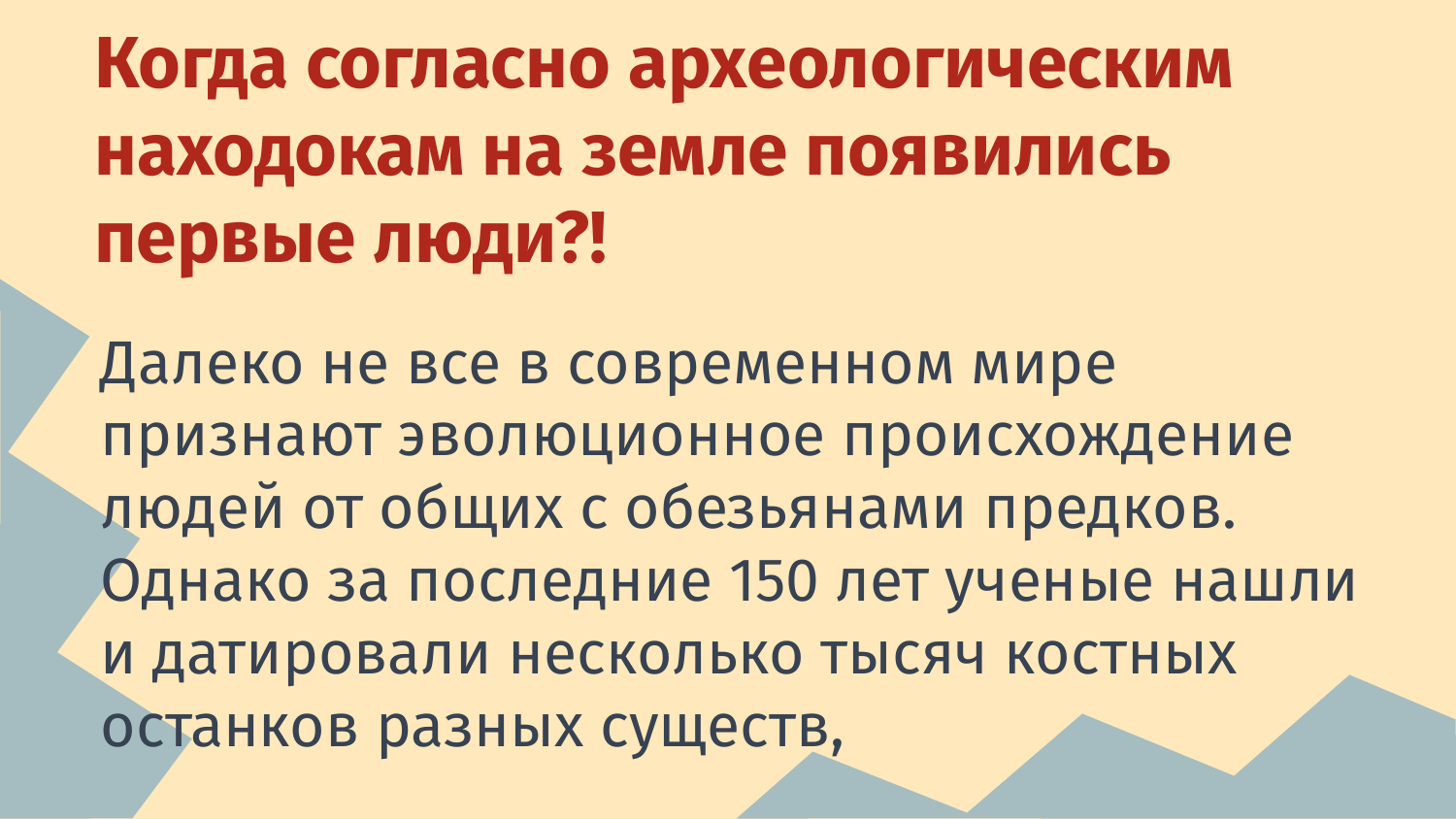

# Когда согласно археологическим находокам на земле появились первые люди?!
Далеко не все в современном мире признают эволюционное происхождение людей от общих с обезьянами предков. Однако за последние 150 лет ученые нашли и датировали несколько тысяч костных останков разных существ,